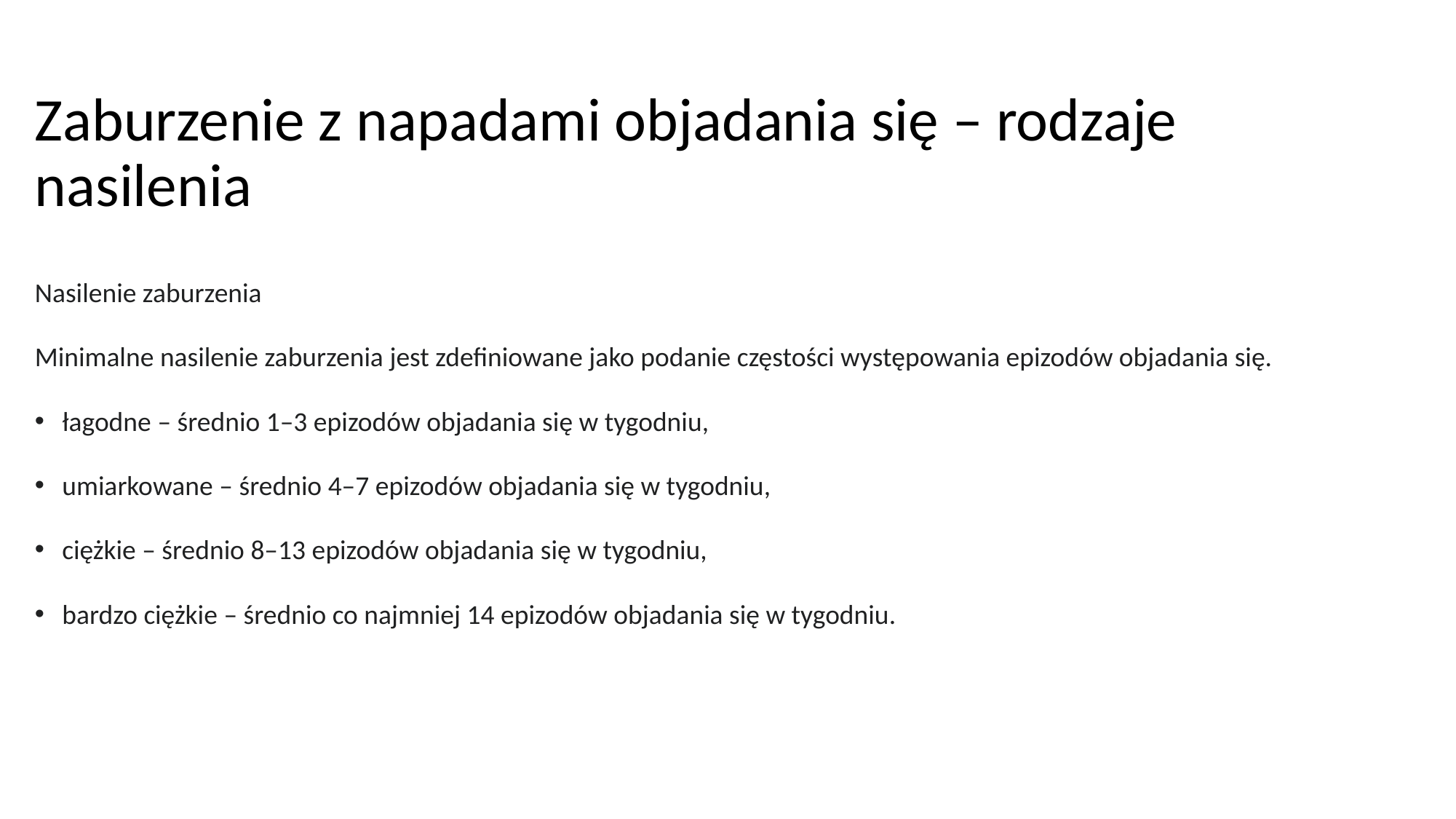

# Zaburzenie z napadami objadania się – rodzaje nasilenia
Nasilenie zaburzenia
Minimalne nasilenie zaburzenia jest zdefiniowane jako podanie częstości występowania epizodów objadania się.
łagodne – średnio 1–3 epizodów objadania się w tygodniu,
umiarkowane – średnio 4–7 epizodów objadania się w tygodniu,
ciężkie – średnio 8–13 epizodów objadania się w tygodniu,
bardzo ciężkie – średnio co najmniej 14 epizodów objadania się w tygodniu.